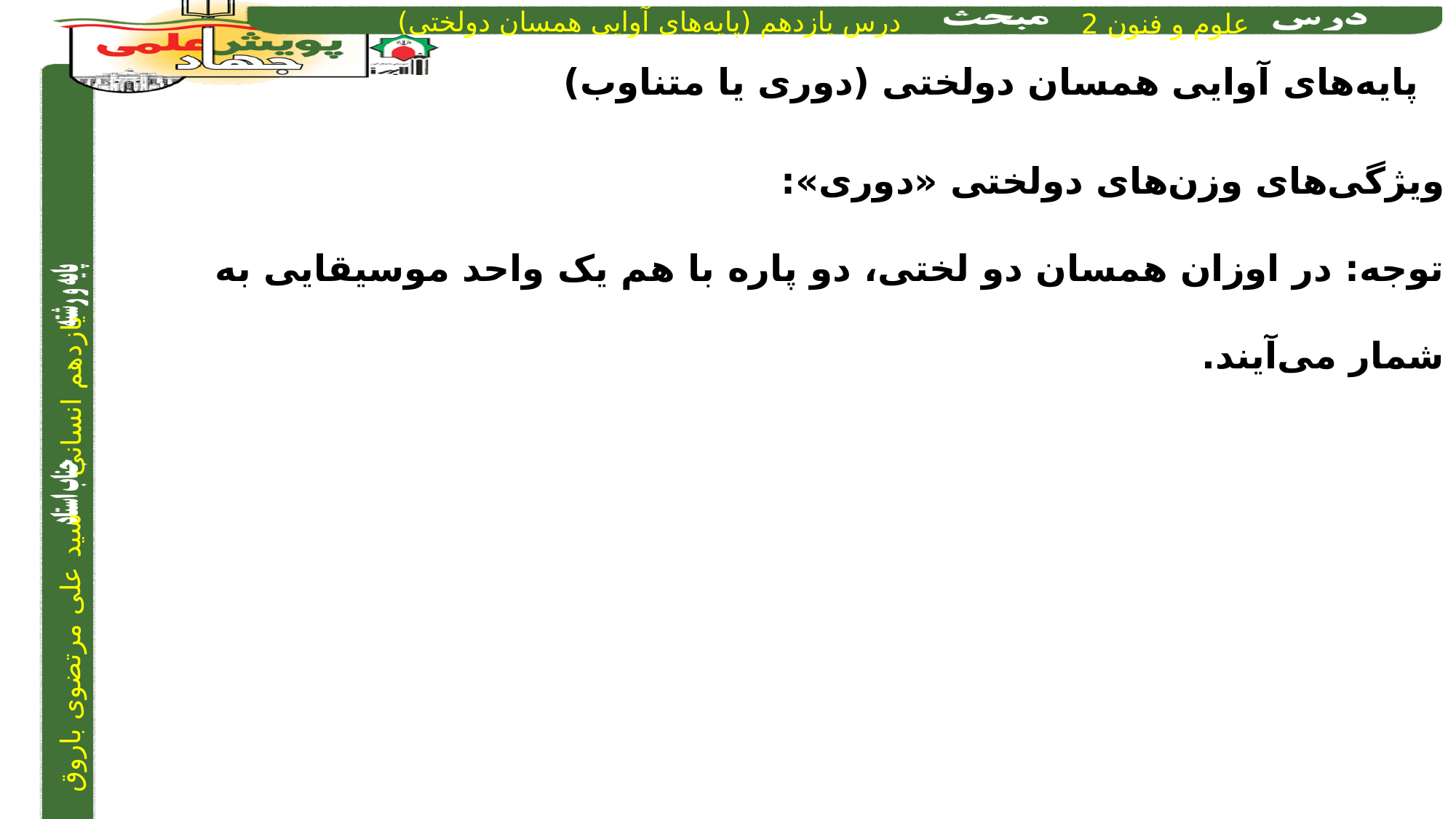

پایه‌های آوایی همسان دولختی (دوری یا متناوب)
ویژگی‌های وزن‌های دولختی «دوری»:
توجه: در اوزان همسان دو لختی، دو پاره با هم یک واحد موسیقایی به شمار می‌آیند.